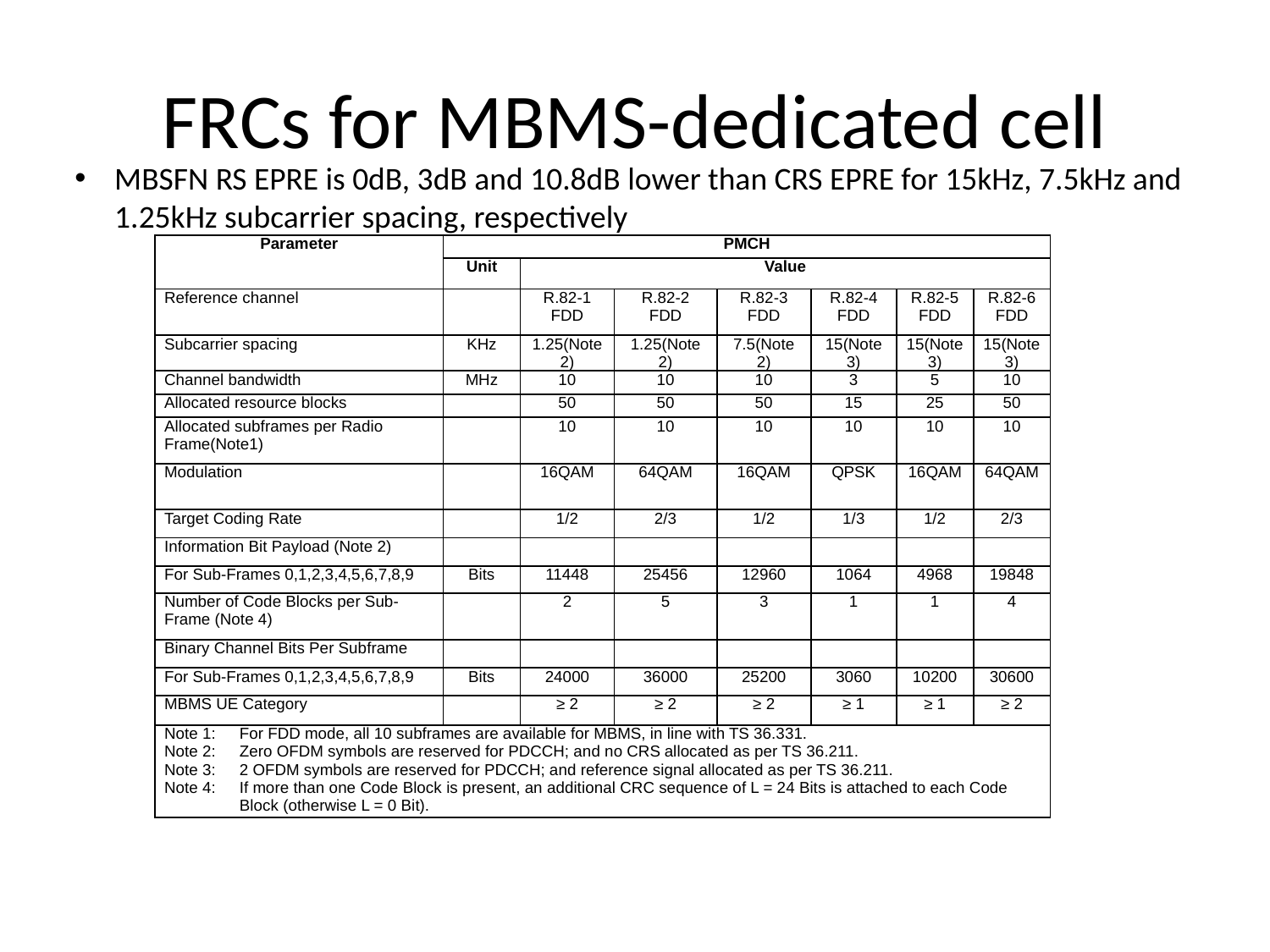

# FRCs for MBMS-dedicated cell
MBSFN RS EPRE is 0dB, 3dB and 10.8dB lower than CRS EPRE for 15kHz, 7.5kHz and 1.25kHz subcarrier spacing, respectively
| Parameter | PMCH |  |  |  |  |  |  |
| --- | --- | --- | --- | --- | --- | --- | --- |
|  | Unit | Value |  |  |  |  |  |
| Reference channel |  | R.82-1 FDD | R.82-2 FDD | R.82-3 FDD | R.82-4 FDD | R.82-5 FDD | R.82-6 FDD |
| Subcarrier spacing | KHz | 1.25(Note 2) | 1.25(Note 2) | 7.5(Note 2) | 15(Note 3) | 15(Note 3) | 15(Note 3) |
| Channel bandwidth | MHz | 10 | 10 | 10 | 3 | 5 | 10 |
| Allocated resource blocks |  | 50 | 50 | 50 | 15 | 25 | 50 |
| Allocated subframes per Radio Frame(Note1) |  | 10 | 10 | 10 | 10 | 10 | 10 |
| Modulation |  | 16QAM | 64QAM | 16QAM | QPSK | 16QAM | 64QAM |
| Target Coding Rate |  | 1/2 | 2/3 | 1/2 | 1/3 | 1/2 | 2/3 |
| Information Bit Payload (Note 2) |  |  |  |  |  |  |  |
| For Sub-Frames 0,1,2,3,4,5,6,7,8,9 | Bits | 11448 | 25456 | 12960 | 1064 | 4968 | 19848 |
| Number of Code Blocks per Sub-Frame (Note 4) |  | 2 | 5 | 3 | 1 | 1 | 4 |
| Binary Channel Bits Per Subframe |  |  |  |  |  |  |  |
| For Sub-Frames 0,1,2,3,4,5,6,7,8,9 | Bits | 24000 | 36000 | 25200 | 3060 | 10200 | 30600 |
| MBMS UE Category |  | ≥ 2 | ≥ 2 | ≥ 2 | ≥ 1 | ≥ 1 | ≥ 2 |
| Note 1: For FDD mode, all 10 subframes are available for MBMS, in line with TS 36.331. Note 2: Zero OFDM symbols are reserved for PDCCH; and no CRS allocated as per TS 36.211. Note 3: 2 OFDM symbols are reserved for PDCCH; and reference signal allocated as per TS 36.211. Note 4: If more than one Code Block is present, an additional CRC sequence of L = 24 Bits is attached to each Code Block (otherwise L = 0 Bit). |  |  |  |  |  |  |  |